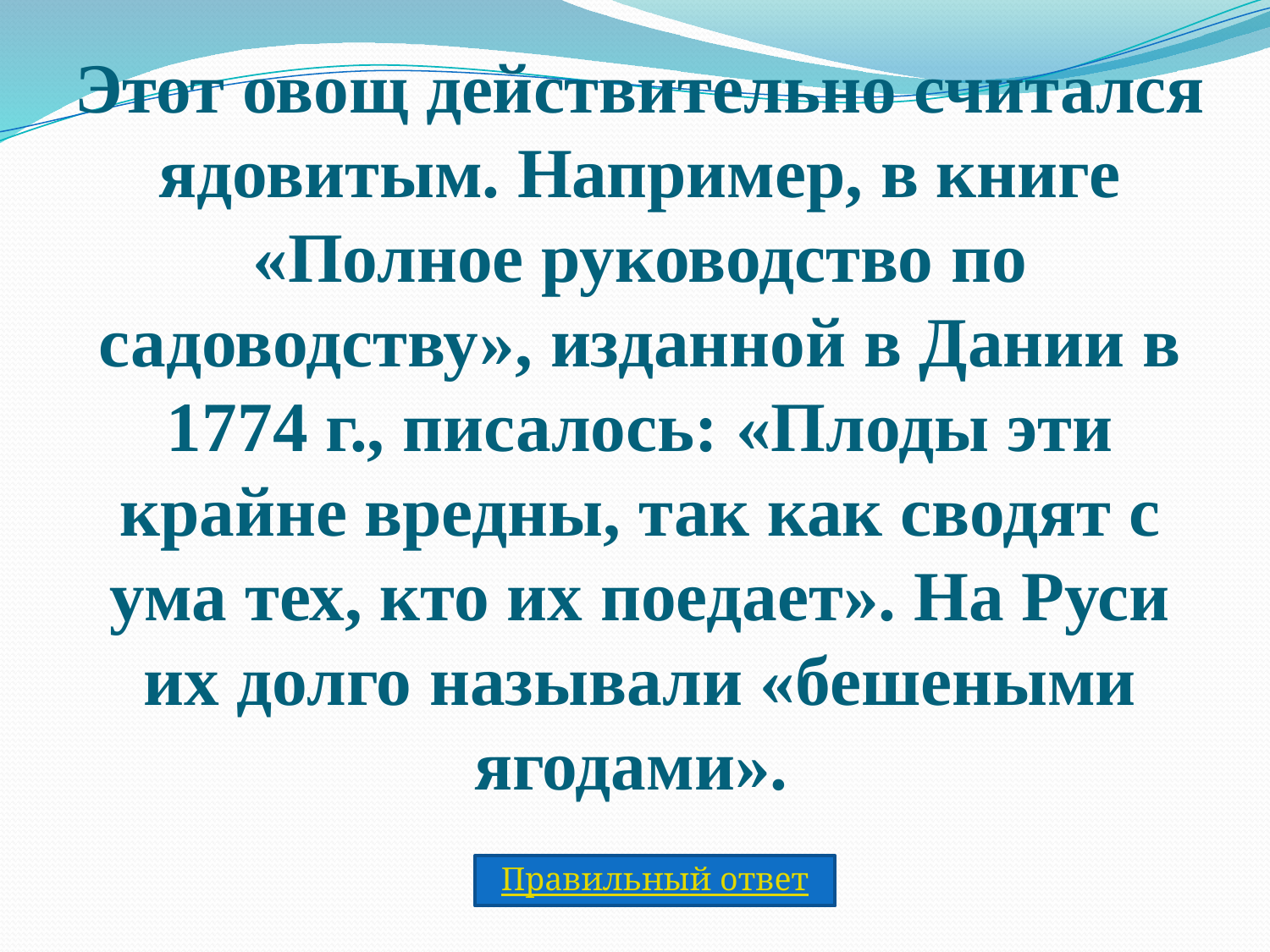

Этот овощ действительно считался ядовитым. Например, в книге «Полное руководство по садоводству», изданной в Дании в 1774 г., писалось: «Плоды эти крайне вредны, так как сводят с ума тех, кто их поедает». На Руси их долго называли «бешеными ягодами».
Правильный ответ